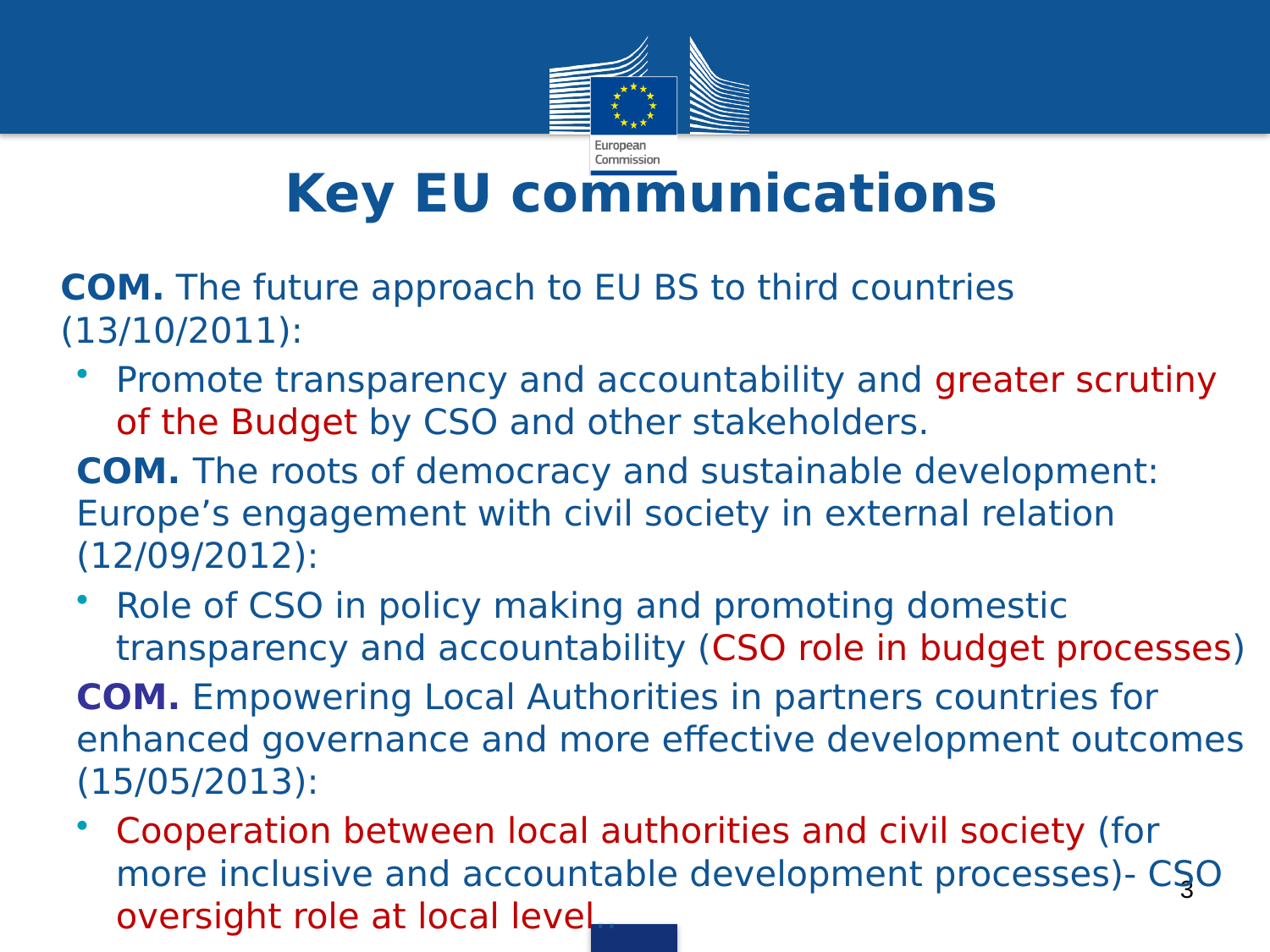

# Key EU communications
COM. The future approach to EU BS to third countries (13/10/2011):
Promote transparency and accountability and greater scrutiny of the Budget by CSO and other stakeholders.
COM. The roots of democracy and sustainable development: Europe’s engagement with civil society in external relation (12/09/2012):
Role of CSO in policy making and promoting domestic transparency and accountability (CSO role in budget processes)
COM. Empowering Local Authorities in partners countries for enhanced governance and more effective development outcomes (15/05/2013):
Cooperation between local authorities and civil society (for more inclusive and accountable development processes)- CSO oversight role at local level..
3